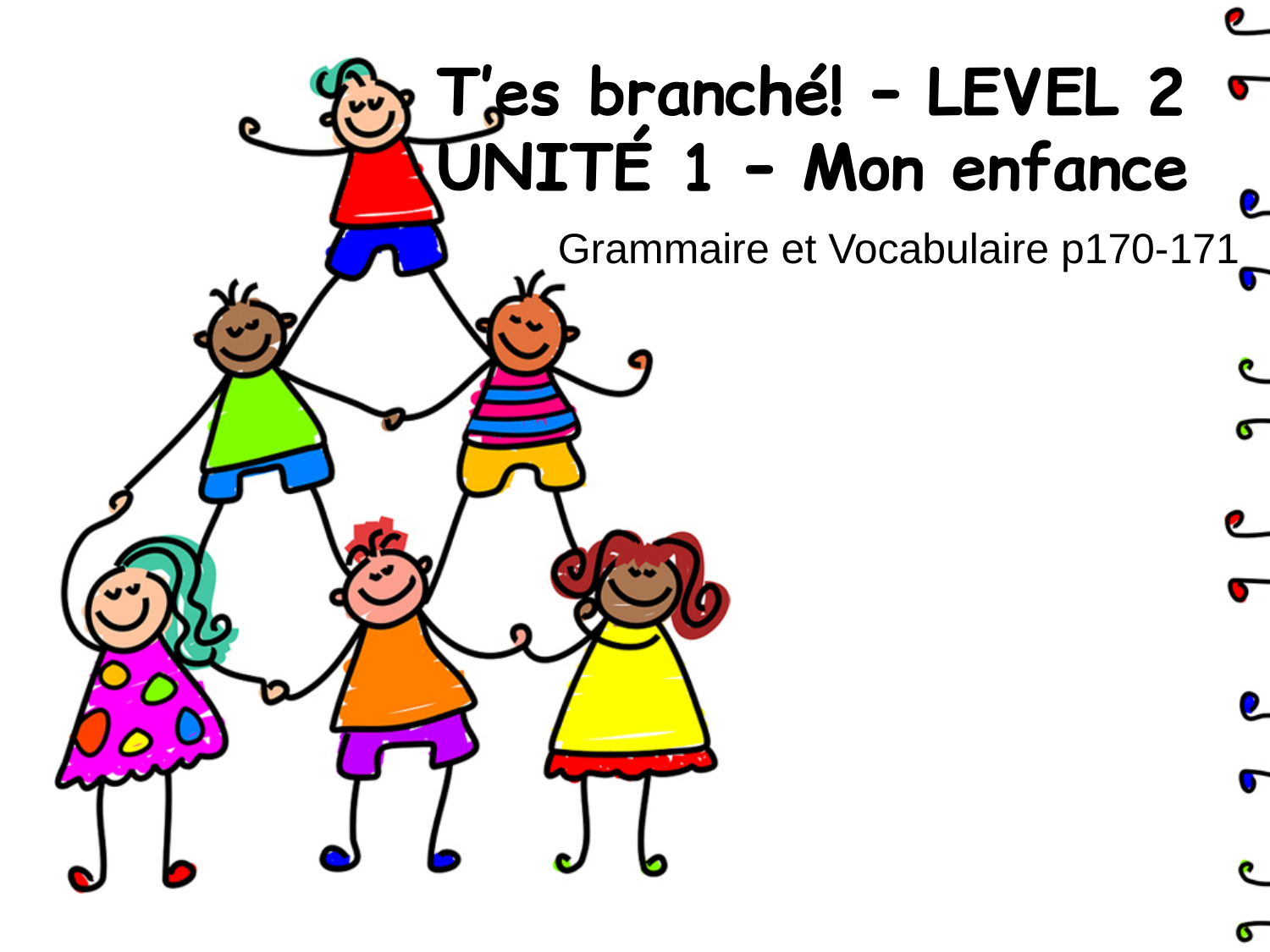

# T’es branché! – LEVEL 2 UNITÉ 1 – Mon enfance
Grammaire et Vocabulaire p170-171